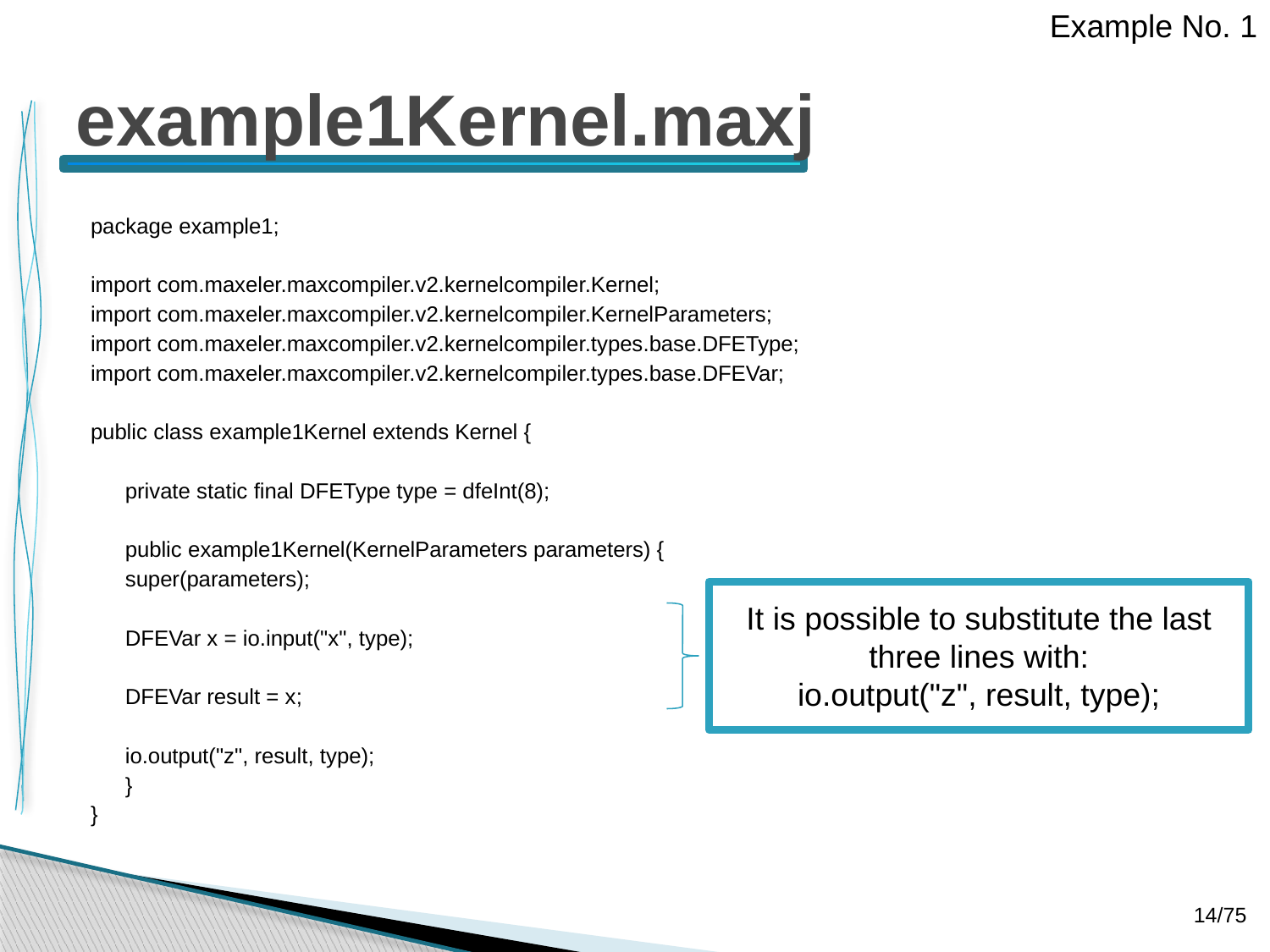

Example No. 1
# example1Kernel.maxj
package example1;

import com.maxeler.maxcompiler.v2.kernelcompiler.Kernel;
import com.maxeler.maxcompiler.v2.kernelcompiler.KernelParameters;
import com.maxeler.maxcompiler.v2.kernelcompiler.types.base.DFEType;
import com.maxeler.maxcompiler.v2.kernelcompiler.types.base.DFEVar;

public class example1Kernel extends Kernel {

	private static final DFEType type = dfeInt(8);

	public example1Kernel(KernelParameters parameters) {
		super(parameters);

		DFEVar x = io.input("x", type);

		DFEVar result = x;

		io.output("z", result, type);
	}
}

It is possible to substitute the last three lines with:
io.output("z", result, type);